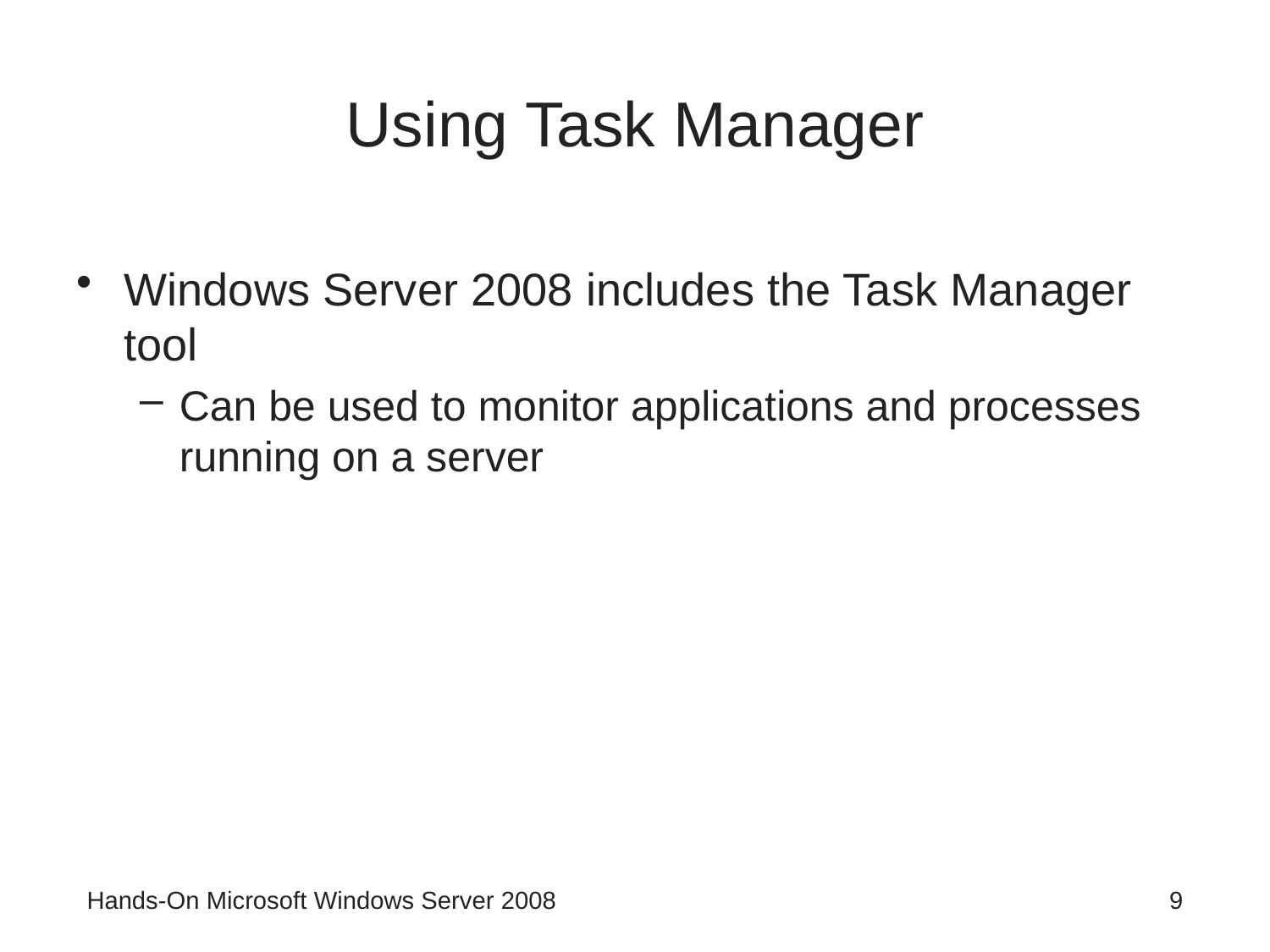

# Using Task Manager
Windows Server 2008 includes the Task Manager tool
Can be used to monitor applications and processes running on a server
Hands-On Microsoft Windows Server 2008
9